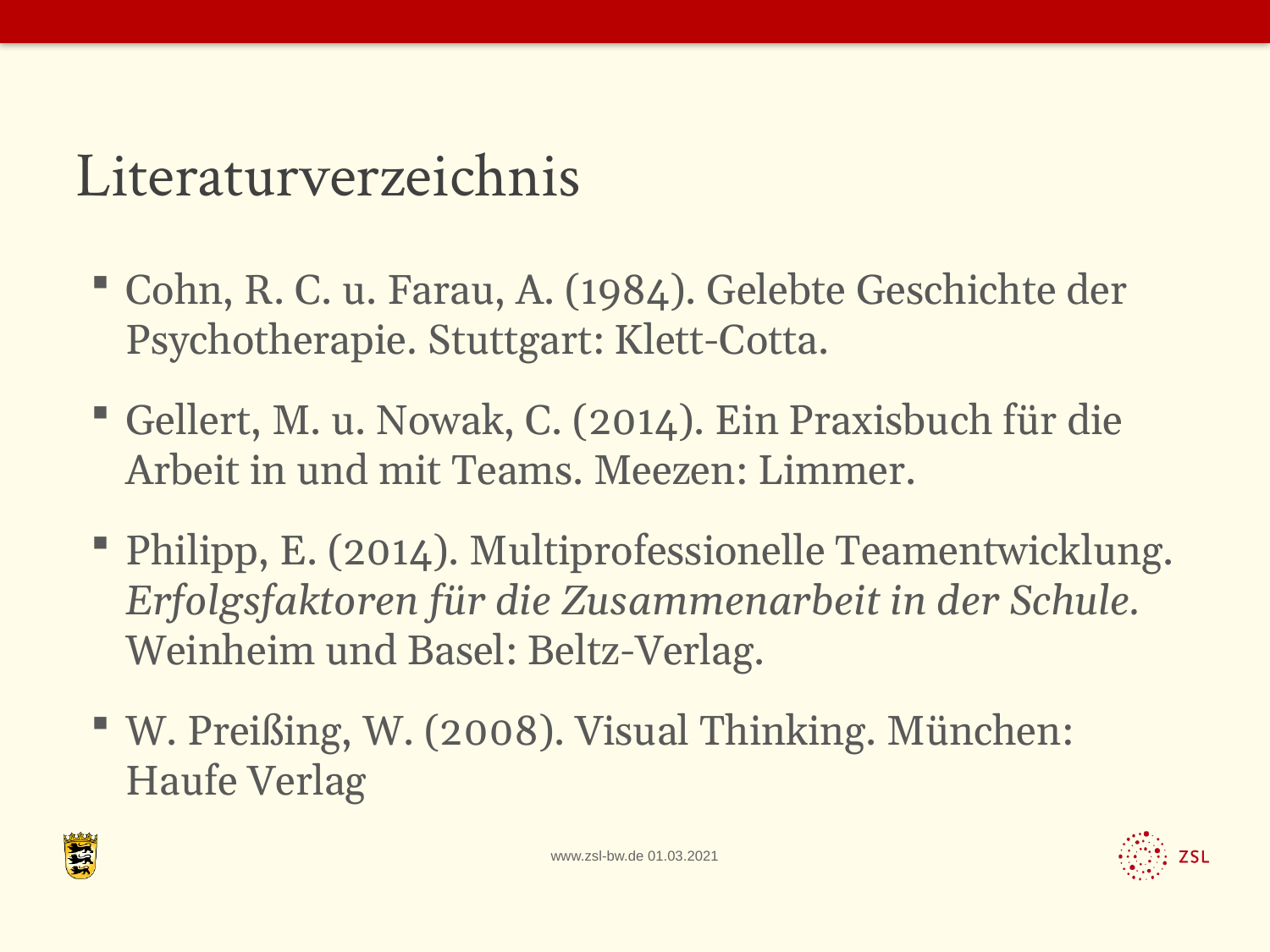

# Literaturverzeichnis
Cohn, R. C. u. Farau, A. (1984). Gelebte Geschichte der Psychotherapie. Stuttgart: Klett-Cotta.

Gellert, M. u. Nowak, C. (2014). Ein Praxisbuch für die Arbeit in und mit Teams. Meezen: Limmer.

Philipp, E. (2014). Multiprofessionelle Teamentwicklung. Erfolgsfaktoren für die Zusammenarbeit in der Schule. Weinheim und Basel: Beltz-Verlag.

W. Preißing, W. (2008). Visual Thinking. München: Haufe Verlag